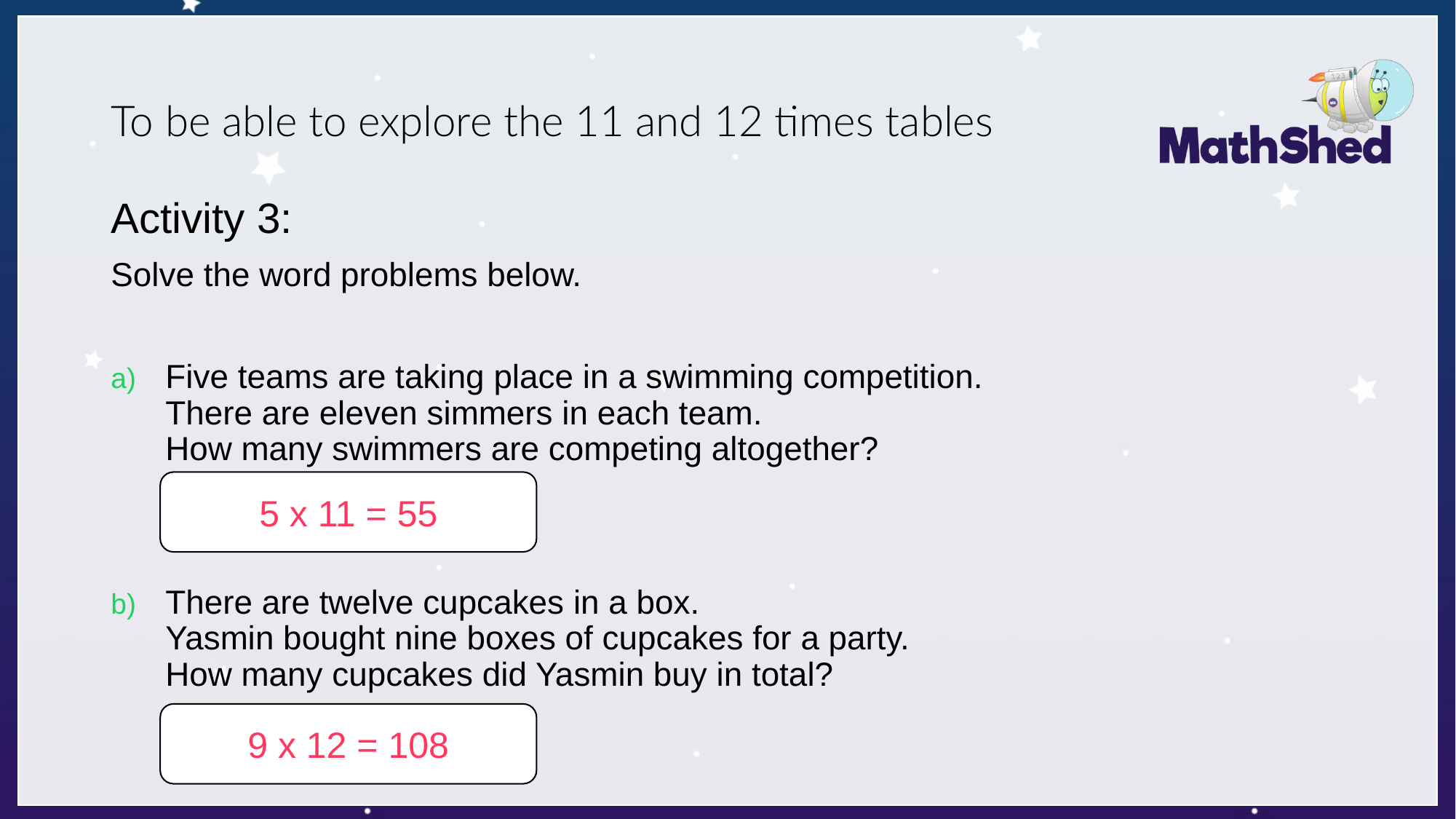

# To be able to explore the 11 and 12 times tables
Activity 3:
Solve the word problems below.

Five teams are taking place in a swimming competition.
There are eleven simmers in each team.
How many swimmers are competing altogether?

There are twelve cupcakes in a box.
Yasmin bought nine boxes of cupcakes for a party.
How many cupcakes did Yasmin buy in total?
5 x 11 = 55
9 x 12 = 108